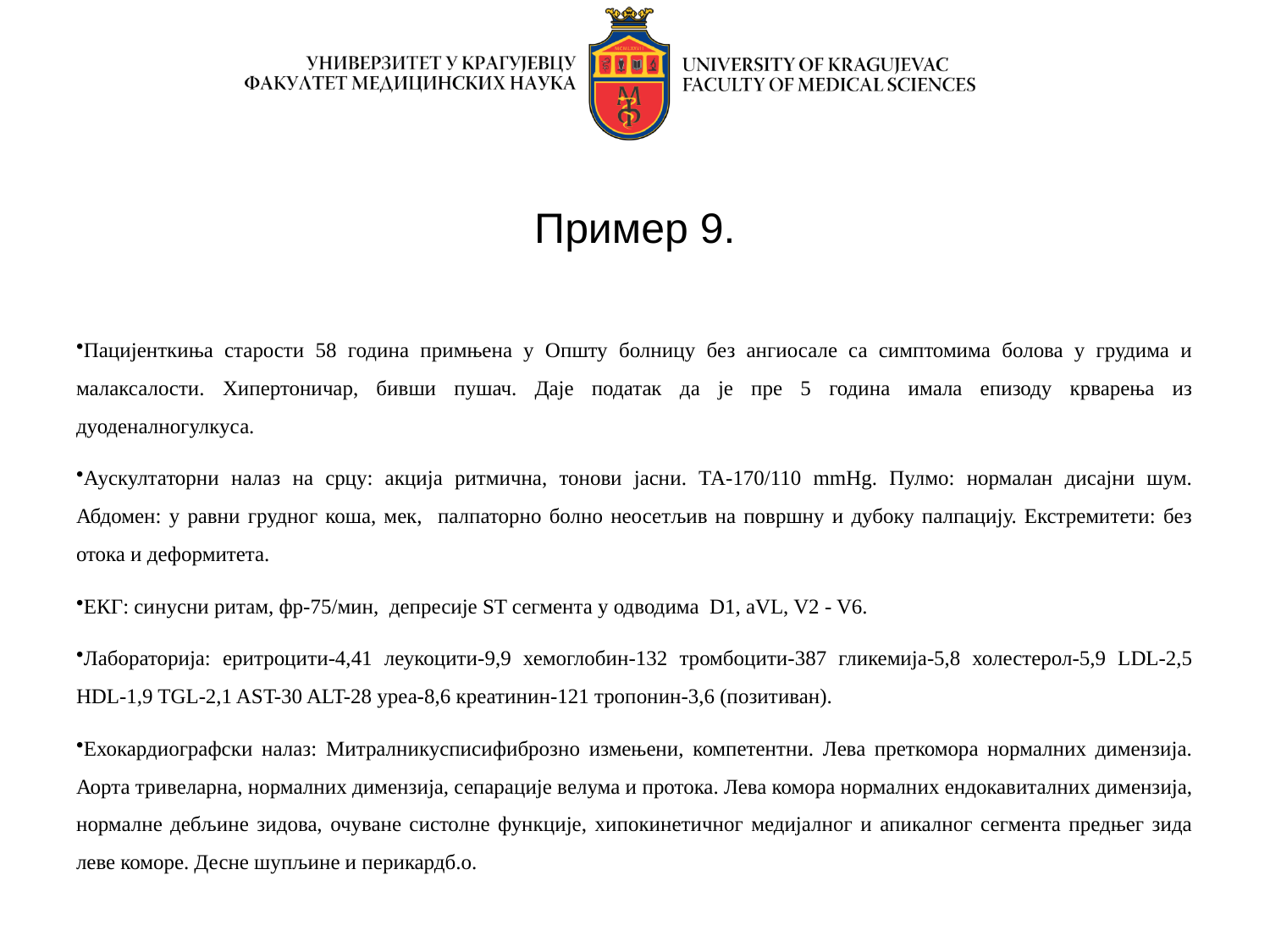

# Пример 9.
Пацијенткиња старости 58 година примњена у Општу болницу без ангиосале са симптомима болова у грудима и малаксалости. Хипертоничар, бивши пушач. Даје податак да је пре 5 година имала епизоду крварења из дуоденалногулкуса.
Аускултаторни налаз на срцу: акција ритмична, тонови јасни. ТА-170/110 mmHg. Пулмо: нормалан дисајни шум. Абдомен: у равни грудног коша, мек,  палпаторно болно неосетљив на површну и дубоку палпацију. Екстремитети: без отока и деформитета.
ЕКГ: синусни ритам, фр-75/мин,  депресије ST сегмента у одводима  D1, aVL, V2 - V6.
Лабораторија: еритроцити-4,41 леукоцити-9,9 хемоглобин-132 тромбоцити-387 гликемија-5,8 холестерол-5,9 LDL-2,5 HDL-1,9 TGL-2,1 AST-30 ALT-28 уреа-8,6 креатинин-121 тропонин-3,6 (позитиван).
Ехокардиографски налаз: Митралникусписифиброзно измењени, компетентни. Лева преткомора нормалних димензија. Аорта тривеларна, нормалних димензија, сепарације велума и протока. Лева комора нормалних ендокавиталних димензија, нормалне дебљине зидова, очуване систолне функције, хипокинетичног медијалног и апикалног сегмента предњег зида леве коморе. Десне шупљине и перикардб.о.